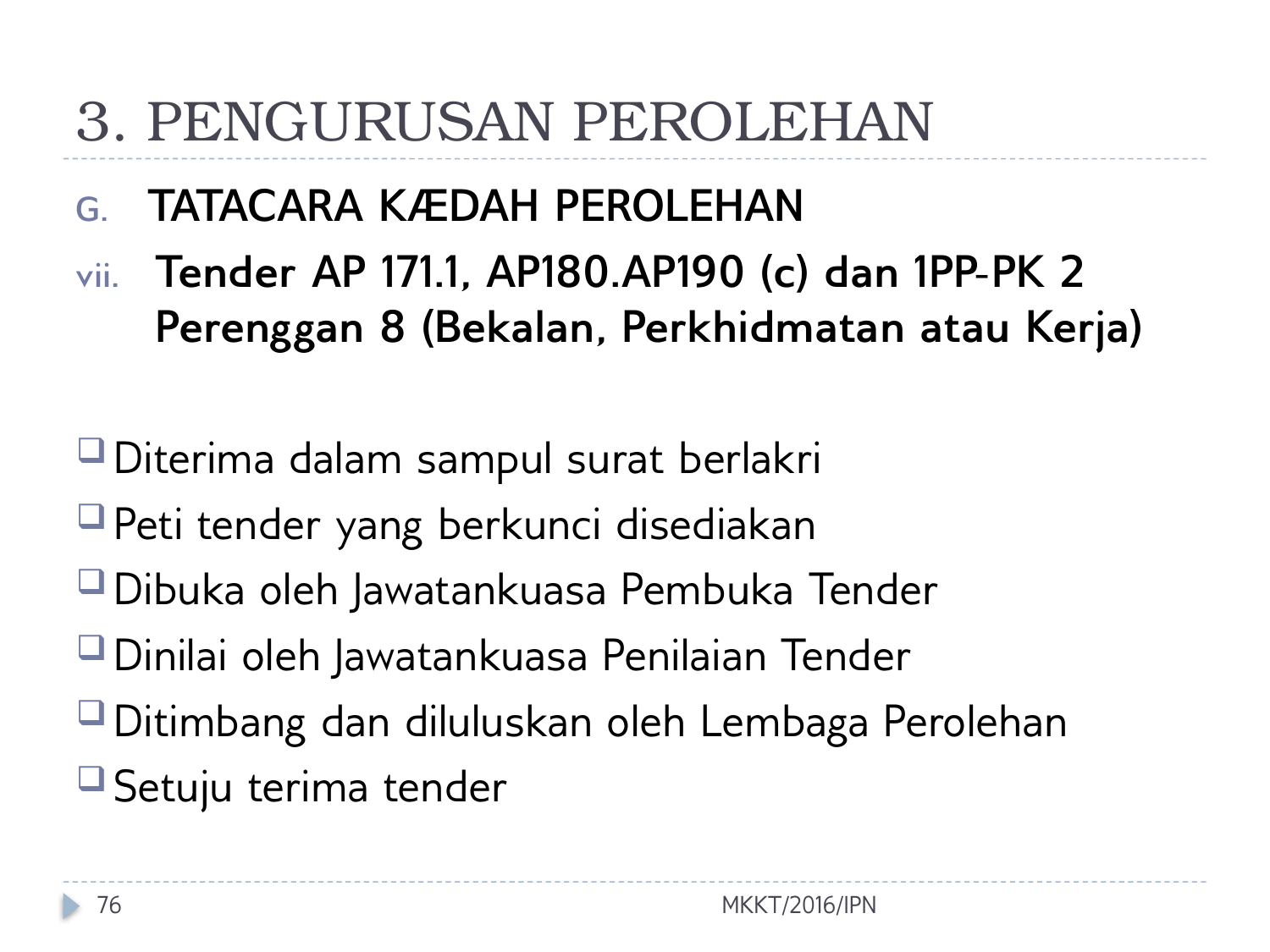

# 3. PENGURUSAN PEROLEHAN
TATACARA KAEDAH PEROLEHAN
Tender AP 171.1, AP180.AP190 (c) dan 1PP-PK 2 Perenggan 8 (Bekalan, Perkhidmatan atau Kerja)

Diterima dalam sampul surat berlakri
Peti tender yang berkunci disediakan
Dibuka oleh Jawatankuasa Pembuka Tender
Dinilai oleh Jawatankuasa Penilaian Tender
Ditimbang dan diluluskan oleh Lembaga Perolehan
Setuju terima tender
76
MKKT/2016/IPN